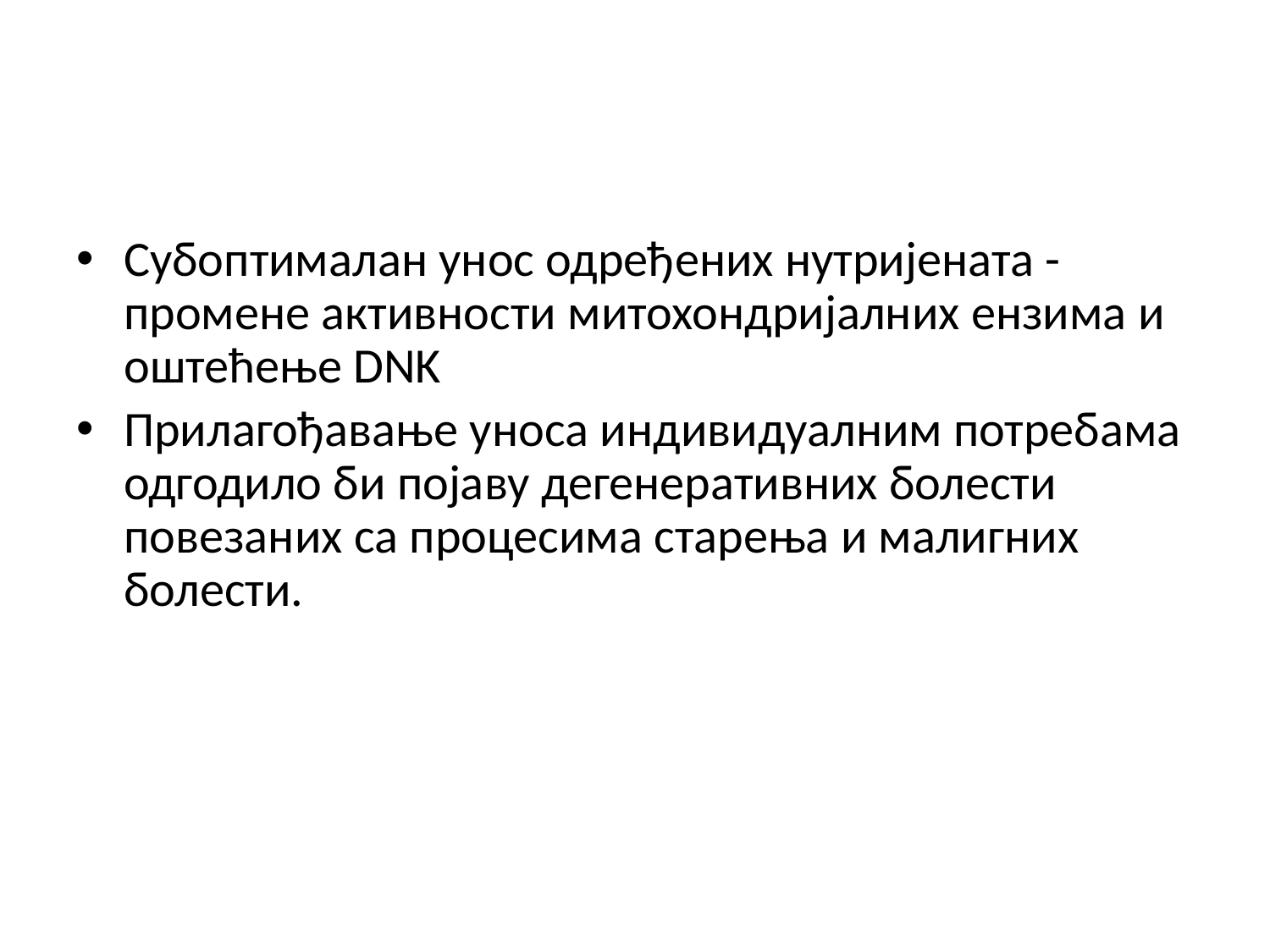

Субоптималан унос одређених нутријената - промене активности митохондријалних ензима и оштећење DNK
Прилагођавање уноса индивидуалним потребама одгодило би појаву дегенеративних болести повезаних са процесима старења и малигних болести.